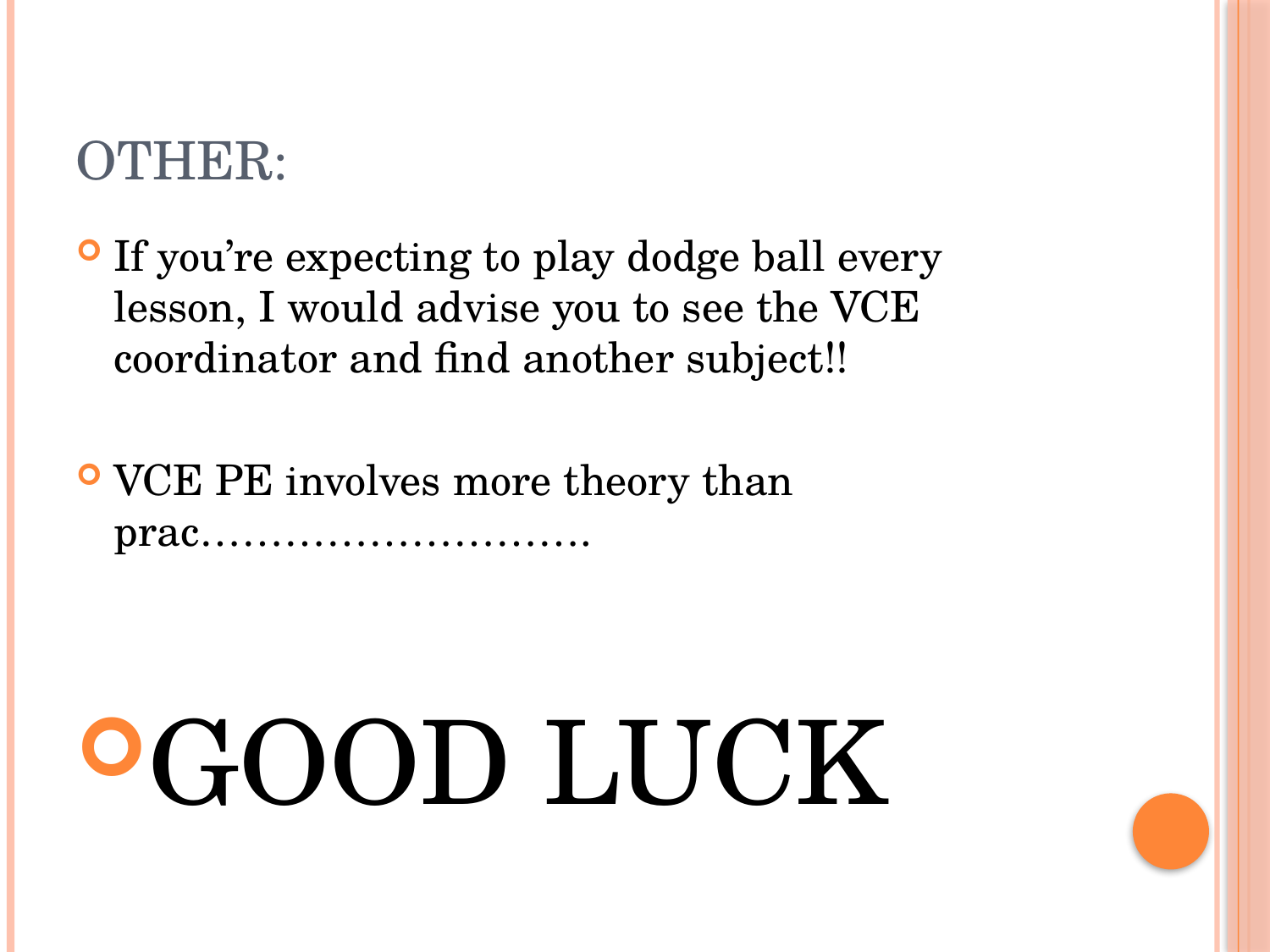

# OTHER:
If you’re expecting to play dodge ball every lesson, I would advise you to see the VCE coordinator and find another subject!!

VCE PE involves more theory than prac……………………….

GOOD LUCK